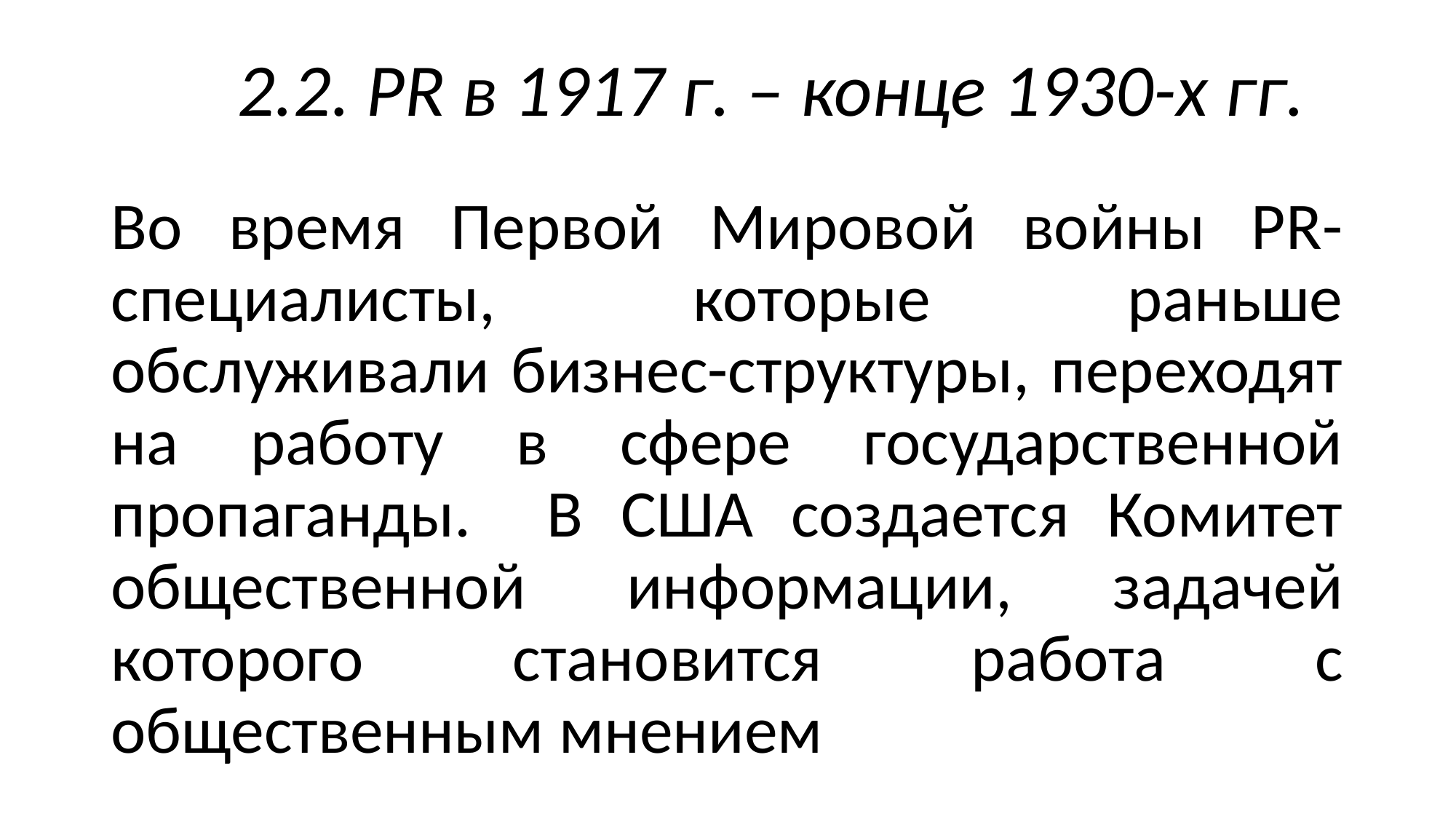

# 2.2. PR в 1917 г. – конце 1930-х гг.
Во время Первой Мировой войны PR-специалисты, которые раньше обслуживали бизнес-структуры, переходят на работу в сфере государственной пропаганды.  В США создается Комитет общественной информации, задачей которого становится работа с общественным мнением